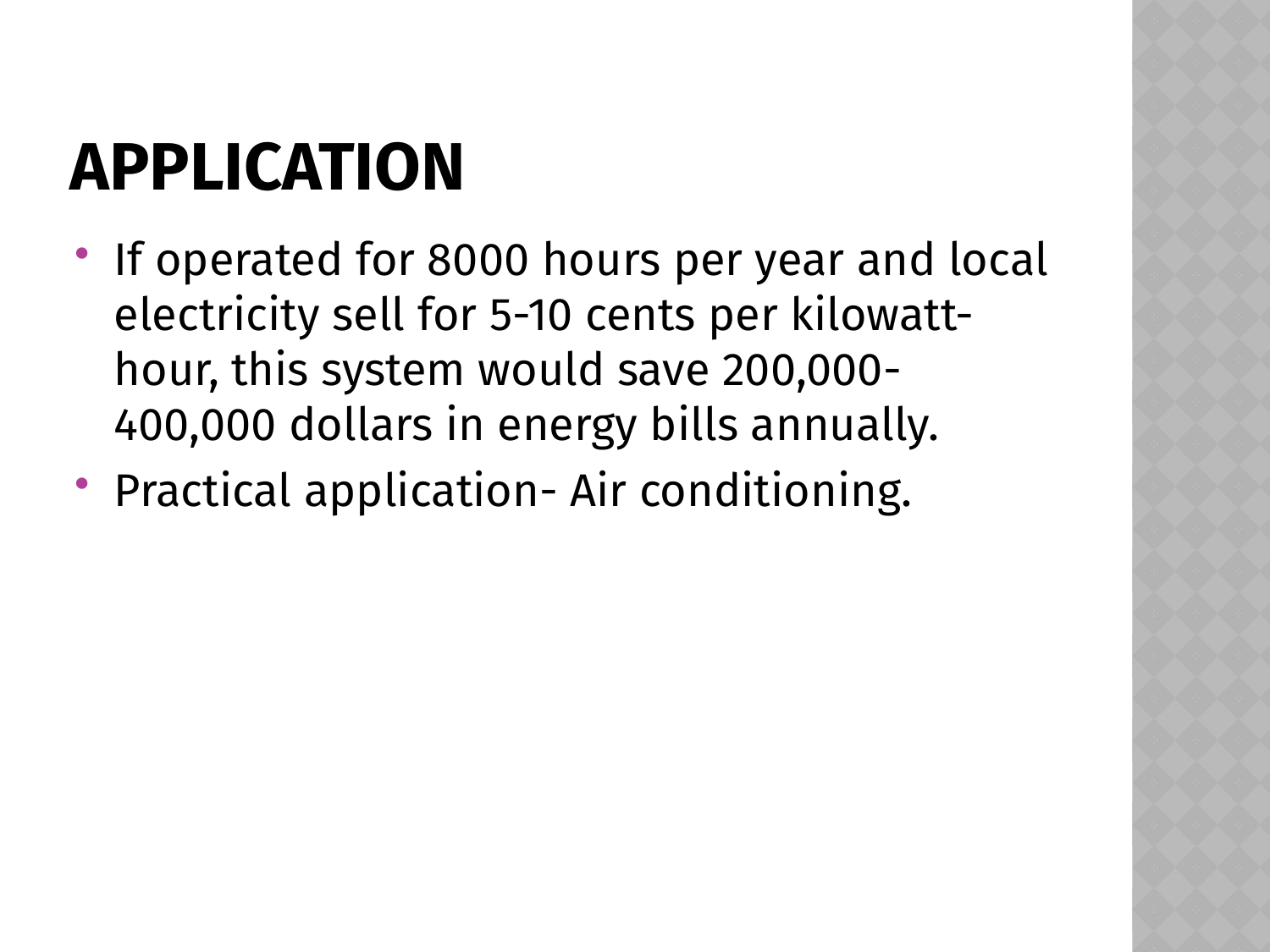

# Application
If operated for 8000 hours per year and local electricity sell for 5-10 cents per kilowatt-hour, this system would save 200,000-400,000 dollars in energy bills annually.
Practical application- Air conditioning.